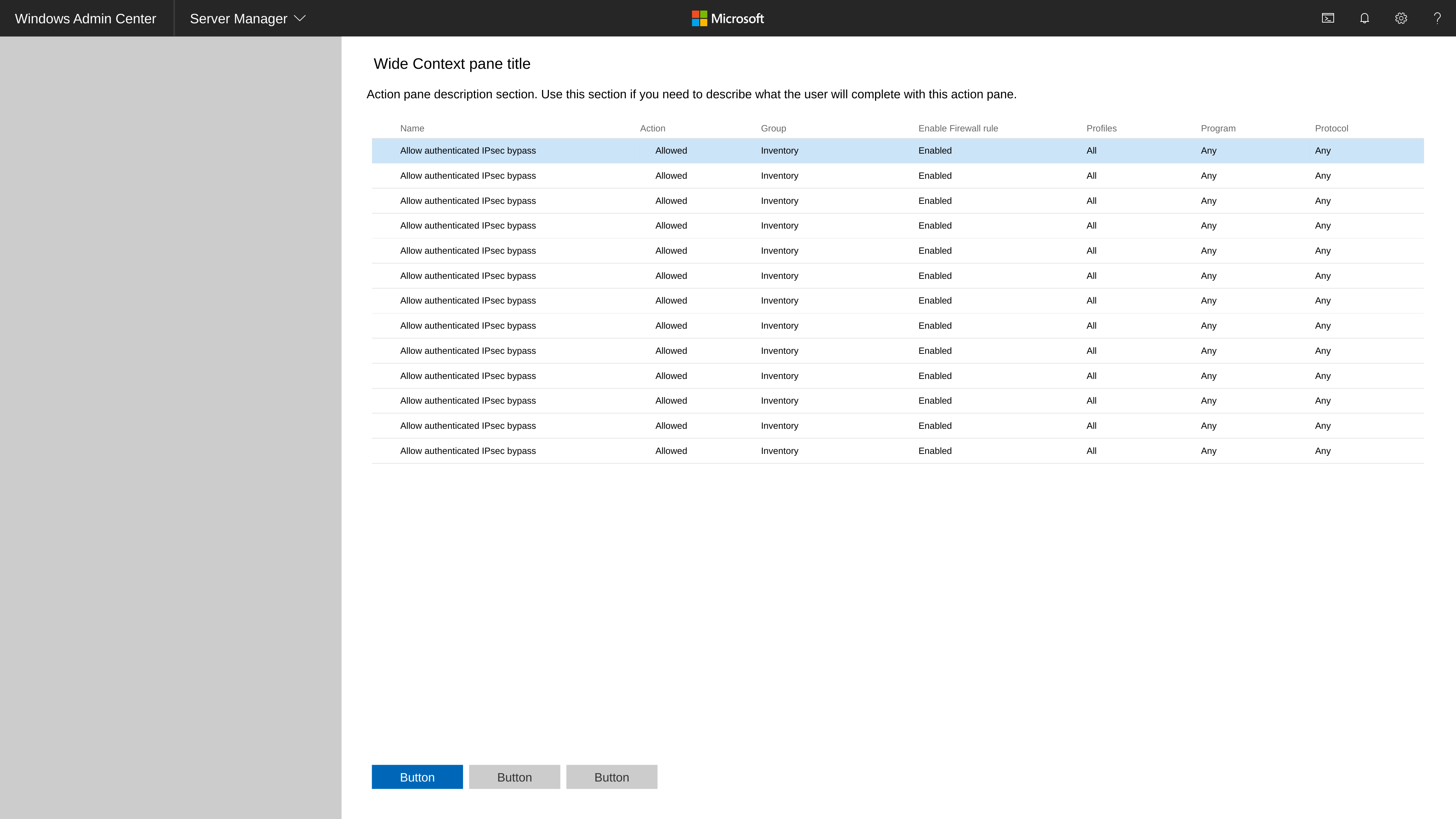

Wide Context pane title
Action pane description section. Use this section if you need to describe what the user will complete with this action pane.
|  | Name | Action | Group | Enable Firewall rule | Profiles | Program | Protocol |
| --- | --- | --- | --- | --- | --- | --- | --- |
|  | Allow authenticated IPsec bypass | Allowed | Inventory | Enabled | All | Any | Any |
|  | Allow authenticated IPsec bypass | Allowed | Inventory | Enabled | All | Any | Any |
|  | Allow authenticated IPsec bypass | Allowed | Inventory | Enabled | All | Any | Any |
|  | Allow authenticated IPsec bypass | Allowed | Inventory | Enabled | All | Any | Any |
|  | Allow authenticated IPsec bypass | Allowed | Inventory | Enabled | All | Any | Any |
|  | Allow authenticated IPsec bypass | Allowed | Inventory | Enabled | All | Any | Any |
|  | Allow authenticated IPsec bypass | Allowed | Inventory | Enabled | All | Any | Any |
|  | Allow authenticated IPsec bypass | Allowed | Inventory | Enabled | All | Any | Any |
|  | Allow authenticated IPsec bypass | Allowed | Inventory | Enabled | All | Any | Any |
|  | Allow authenticated IPsec bypass | Allowed | Inventory | Enabled | All | Any | Any |
|  | Allow authenticated IPsec bypass | Allowed | Inventory | Enabled | All | Any | Any |
|  | Allow authenticated IPsec bypass | Allowed | Inventory | Enabled | All | Any | Any |
|  | Allow authenticated IPsec bypass | Allowed | Inventory | Enabled | All | Any | Any |
Primary button
Secondary button
Button
Button
Button